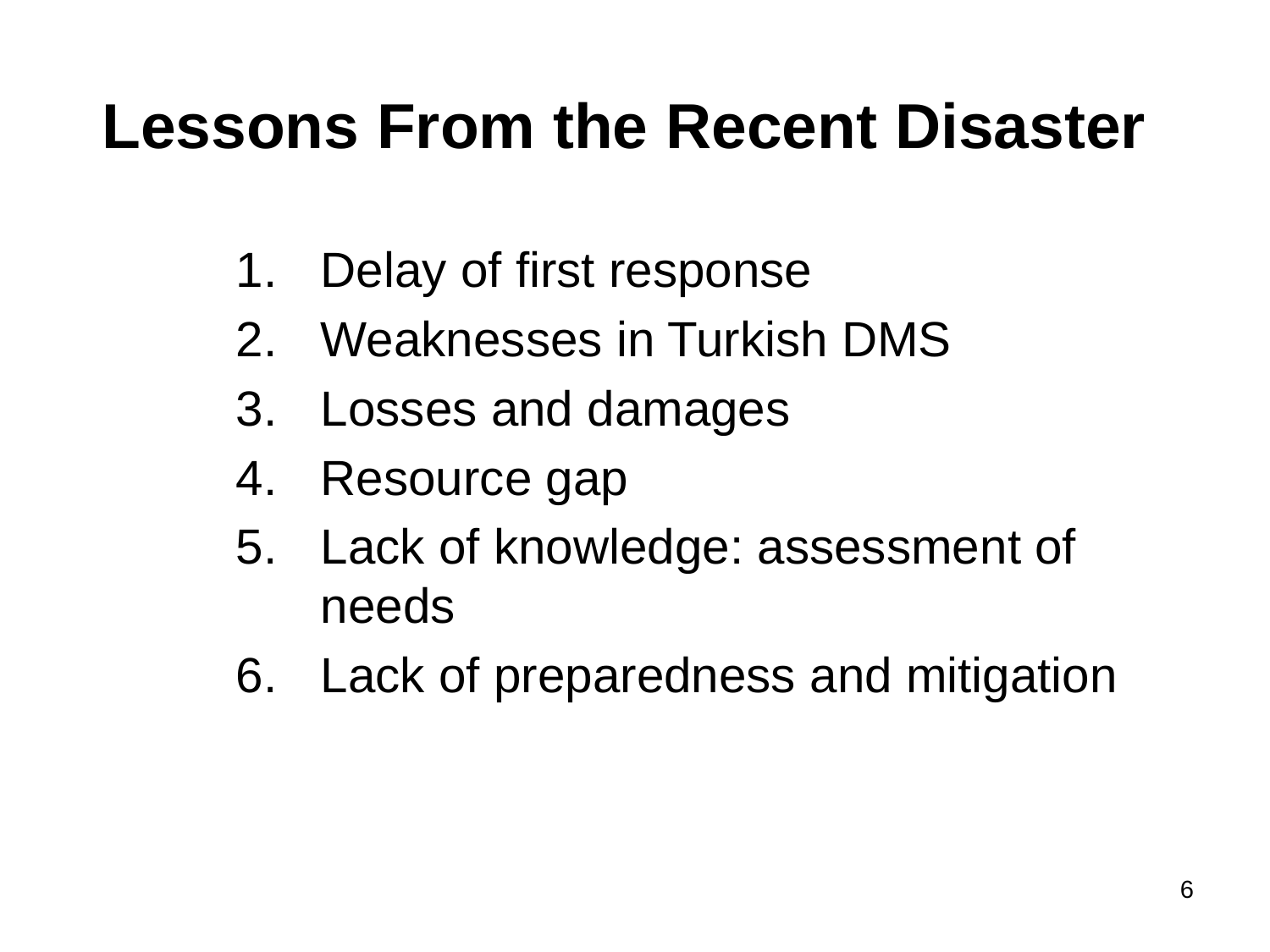

# Lessons From the Recent Disaster
Delay of first response
Weaknesses in Turkish DMS
Losses and damages
Resource gap
Lack of knowledge: assessment of needs
Lack of preparedness and mitigation
6